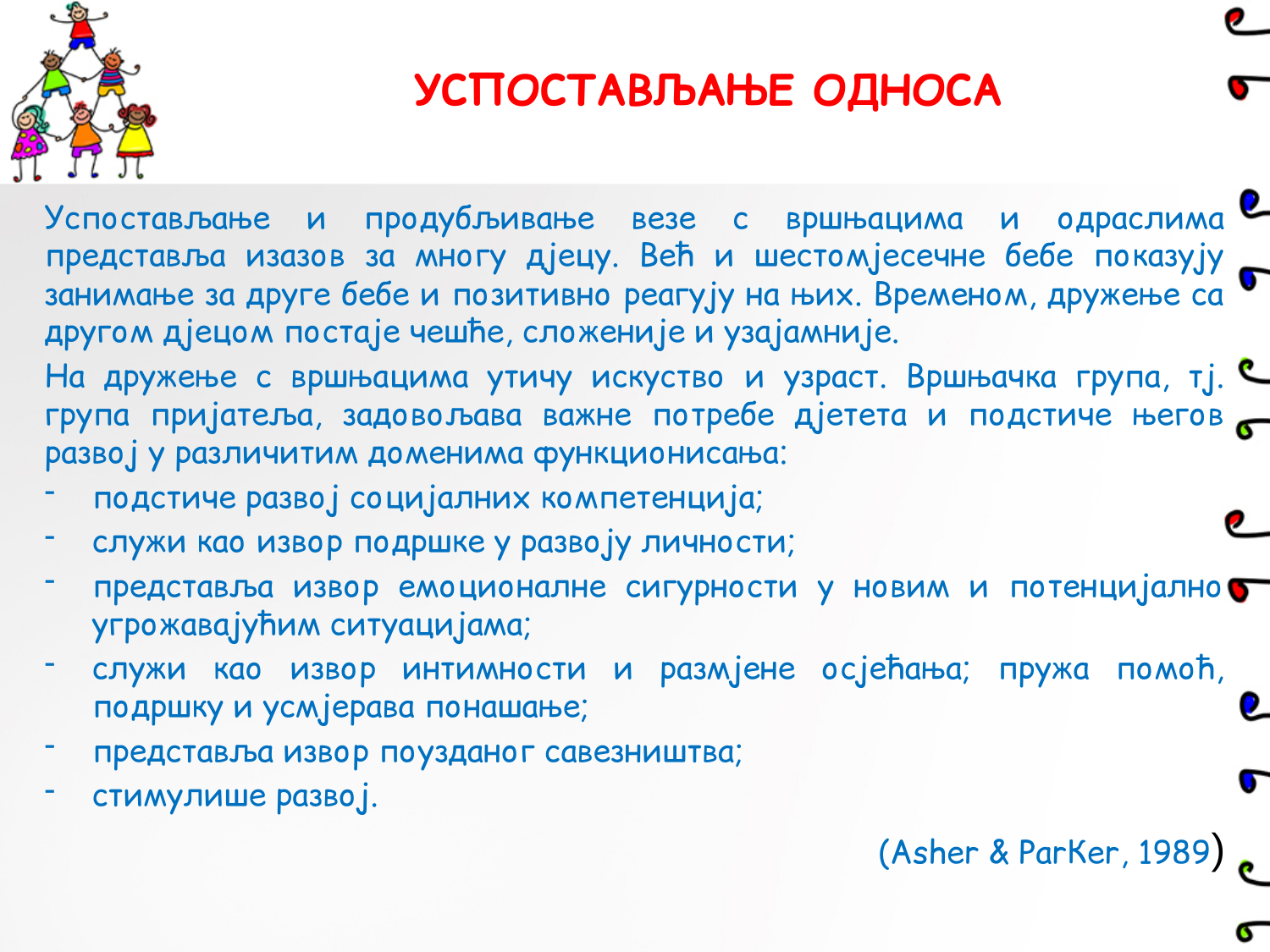

# УСПОСТАВЉАЊЕ ОДНОСА
Успостављање и продубљивање везе с вршњацима и одраслима представља изазов за многу дјецу. Већ и шестомјесечне бебе показују занимање за друге бебе и позитивно реагују на њих. Временом, дружење са другом дјецом постаје чешће, сложеније и узајамније.
На дружење с вршњацима утичу искуство и узраст. Вршњачка група, тј. група пријатеља, задовољава важне потребе дјетета и подстиче његов развој у различитим доменима функционисања:
подстиче развој социјалних компетенција;
служи као извор подршке у развоју личности;
представља извор емоционалне сигурности у новим и потенцијално угрожавајућим ситуацијама;
служи као извор интимности и размјене осјећања; пружа помоћ, подршку и усмјерава понашање;
представља извор поузданог савезништва;
стимулише развој.
 (Аsher & PаrКer, 1989)